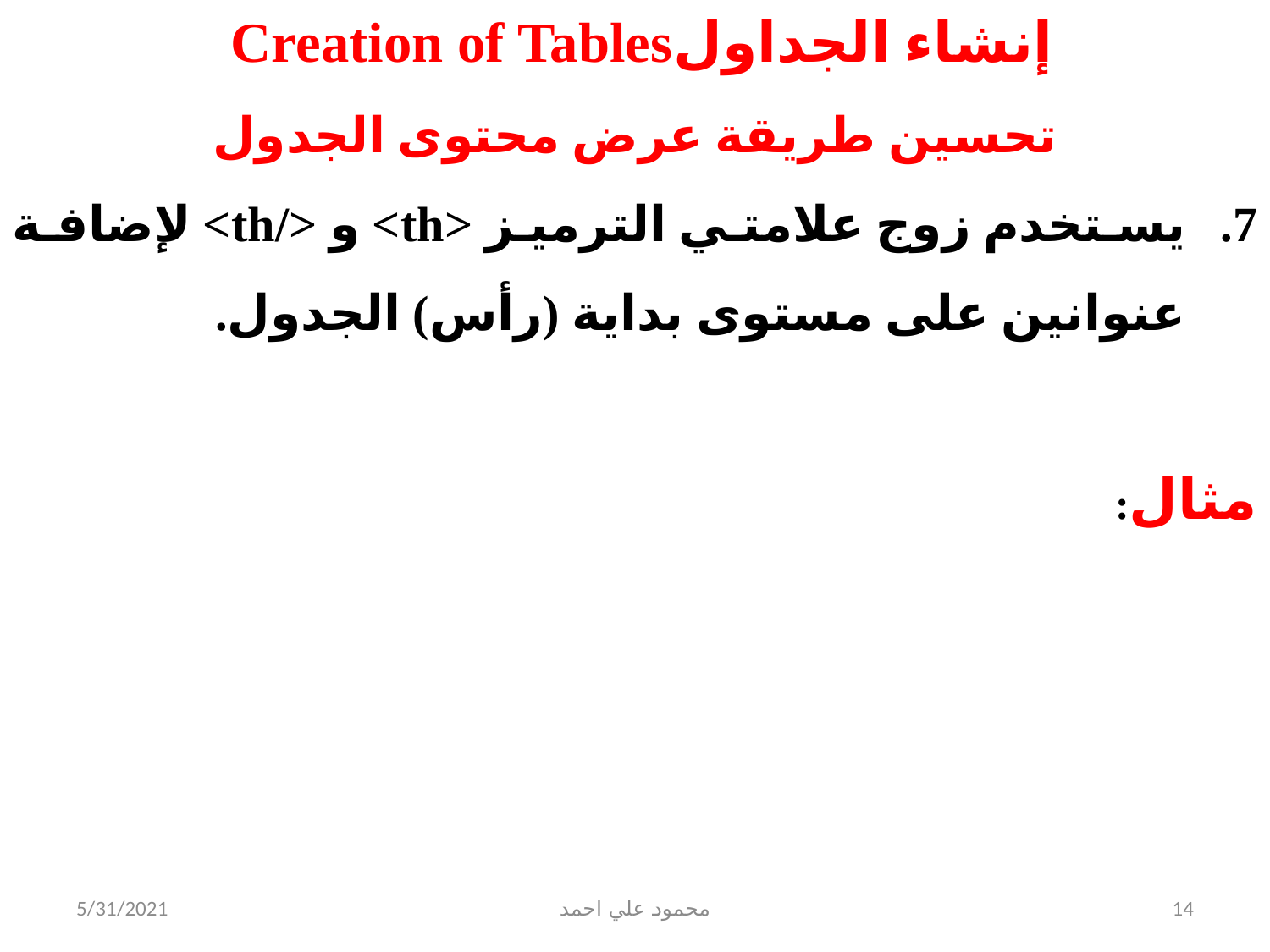

إنشاء الجداولCreation of Tables
تحسين طريقة عرض محتوى الجدول
يستخدم زوج علامتي الترميز <th> و </th> لإضافة عنوانين على مستوى بداية (رأس) الجدول.

مثال:
5/31/2021
محمود علي احمد
14